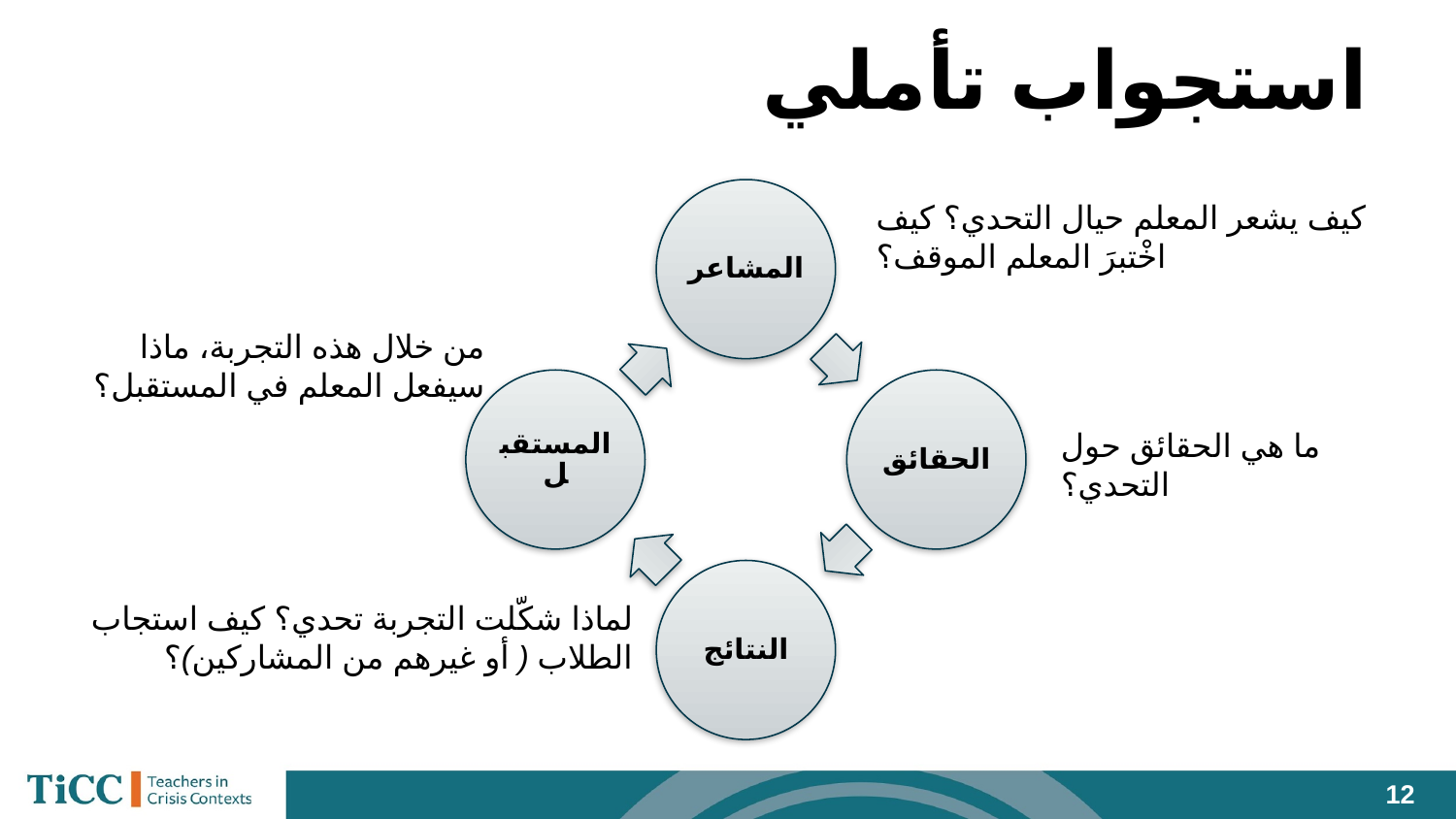

# استجواب تأملي

المشاعر

المستقبل
الحقائق

النتائج
كيف يشعر المعلم حيال التحدي؟ كيف اخْتبرَ المعلم الموقف؟
من خلال هذه التجربة، ماذا سيفعل المعلم في المستقبل؟
ما هي الحقائق حول التحدي؟
لماذا شكّلت التجربة تحدي؟ كيف استجاب الطلاب ( أو غيرهم من المشاركين)؟
12